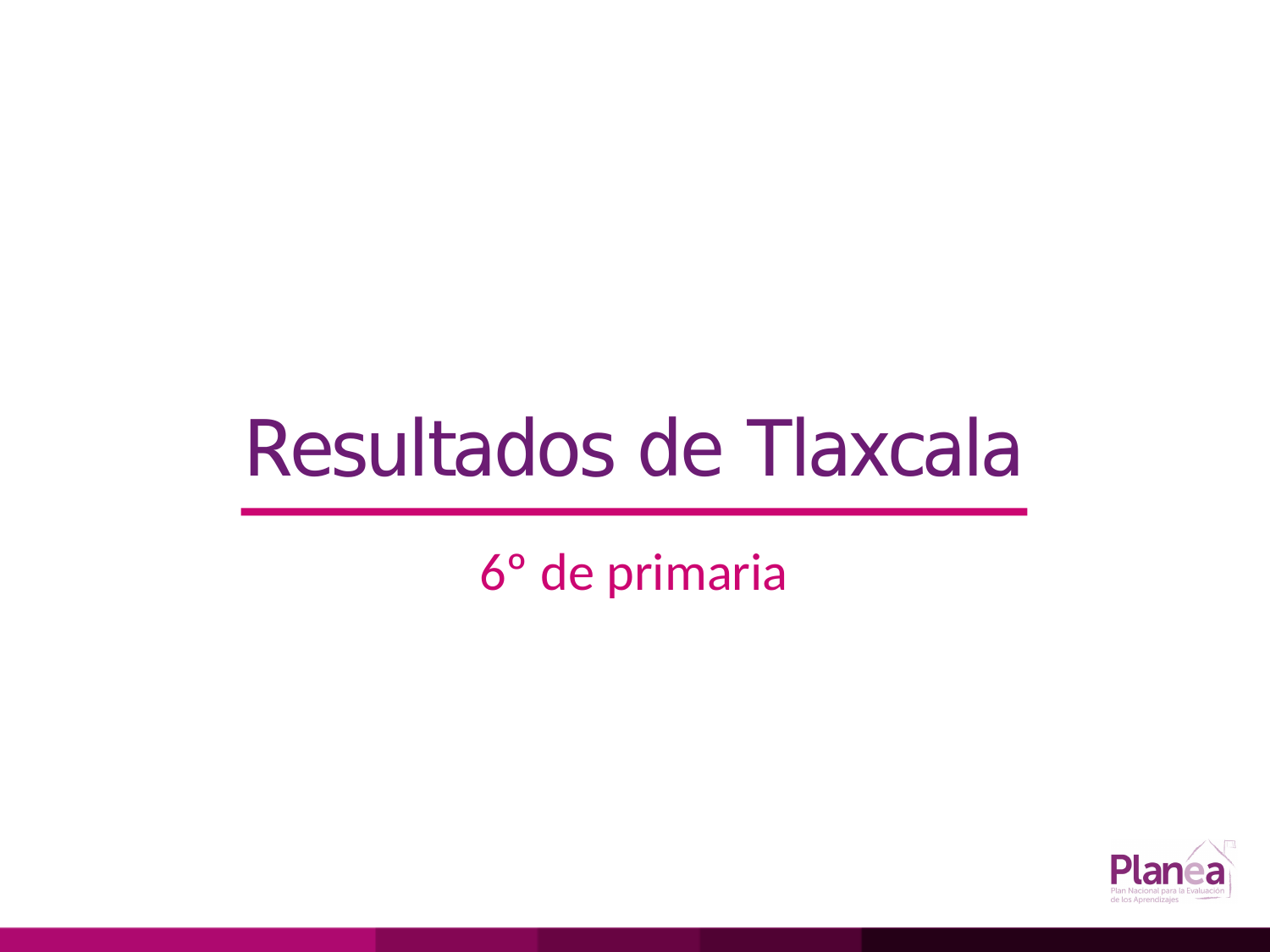

# Resultados de Tlaxcala

6º de primaria